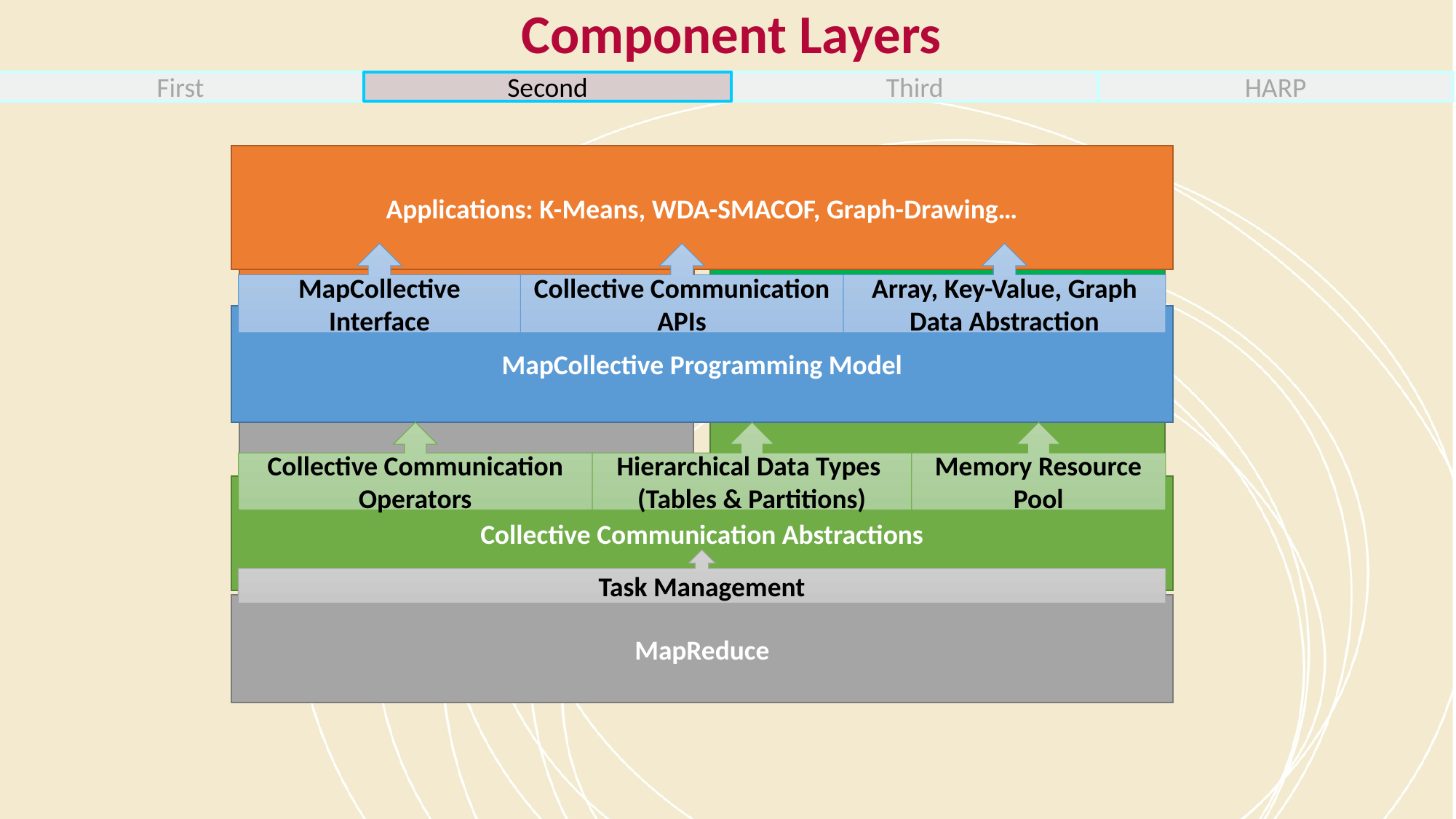

# Component Layers
Applications: K-Means, WDA-SMACOF, Graph-Drawing…
Collective Communication APIs
MapCollective Interface
Array, Key-Value, Graph Data Abstraction
MapCollective Programming Model
Collective Communication Operators
Hierarchical Data Types
(Tables & Partitions)
Memory Resource Pool
Collective Communication Abstractions
Task Management
MapReduce
MapReduce Applications
MapCollective Applications
MapReduce V2
Harp
YARN